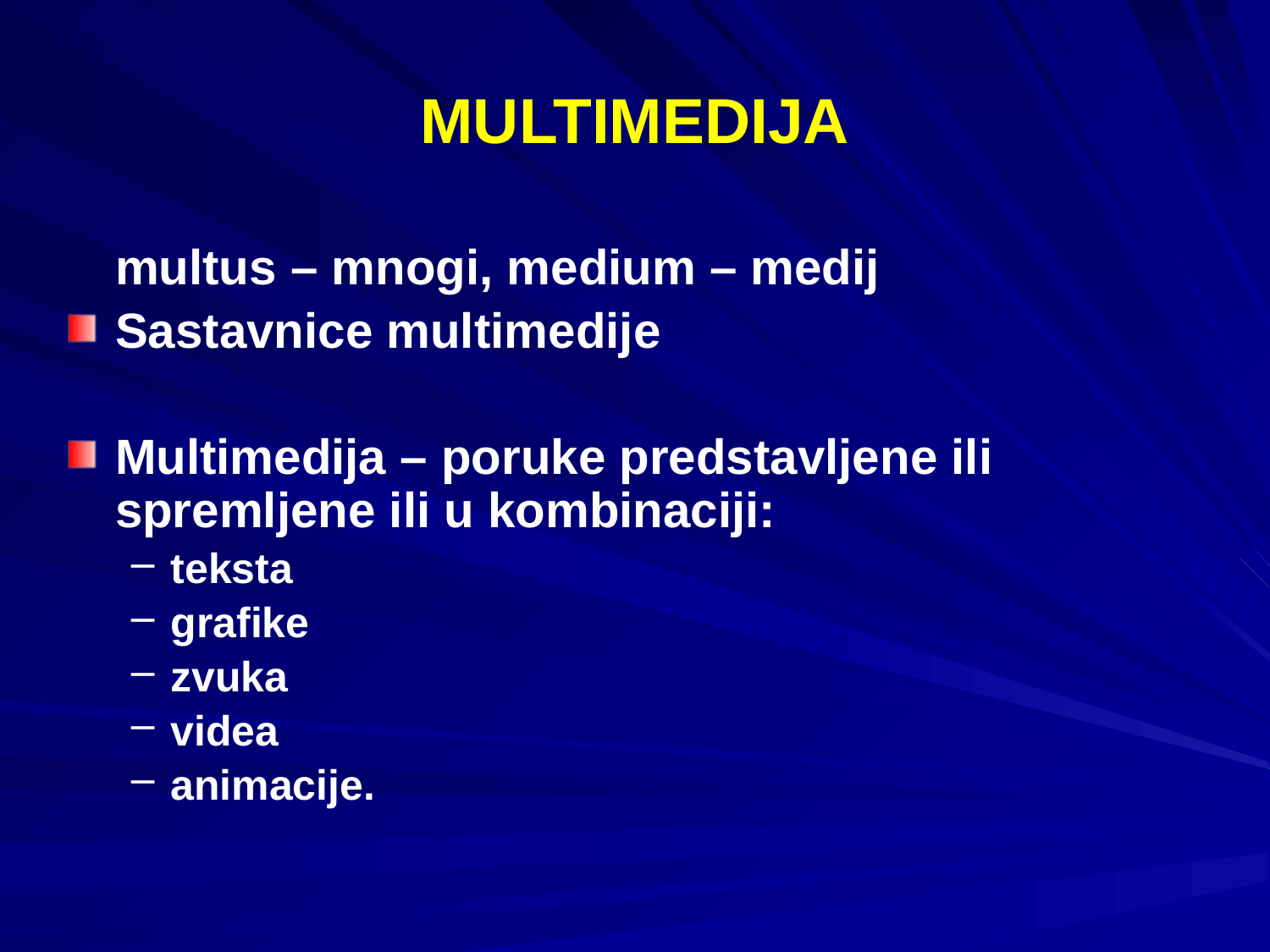

# MULTIMEDIJA
	multus – mnogi, medium – medij
Sastavnice multimedije

Multimedija – poruke predstavljene ili spremljene ili u kombinaciji:
teksta
grafike
zvuka
videa
animacije.